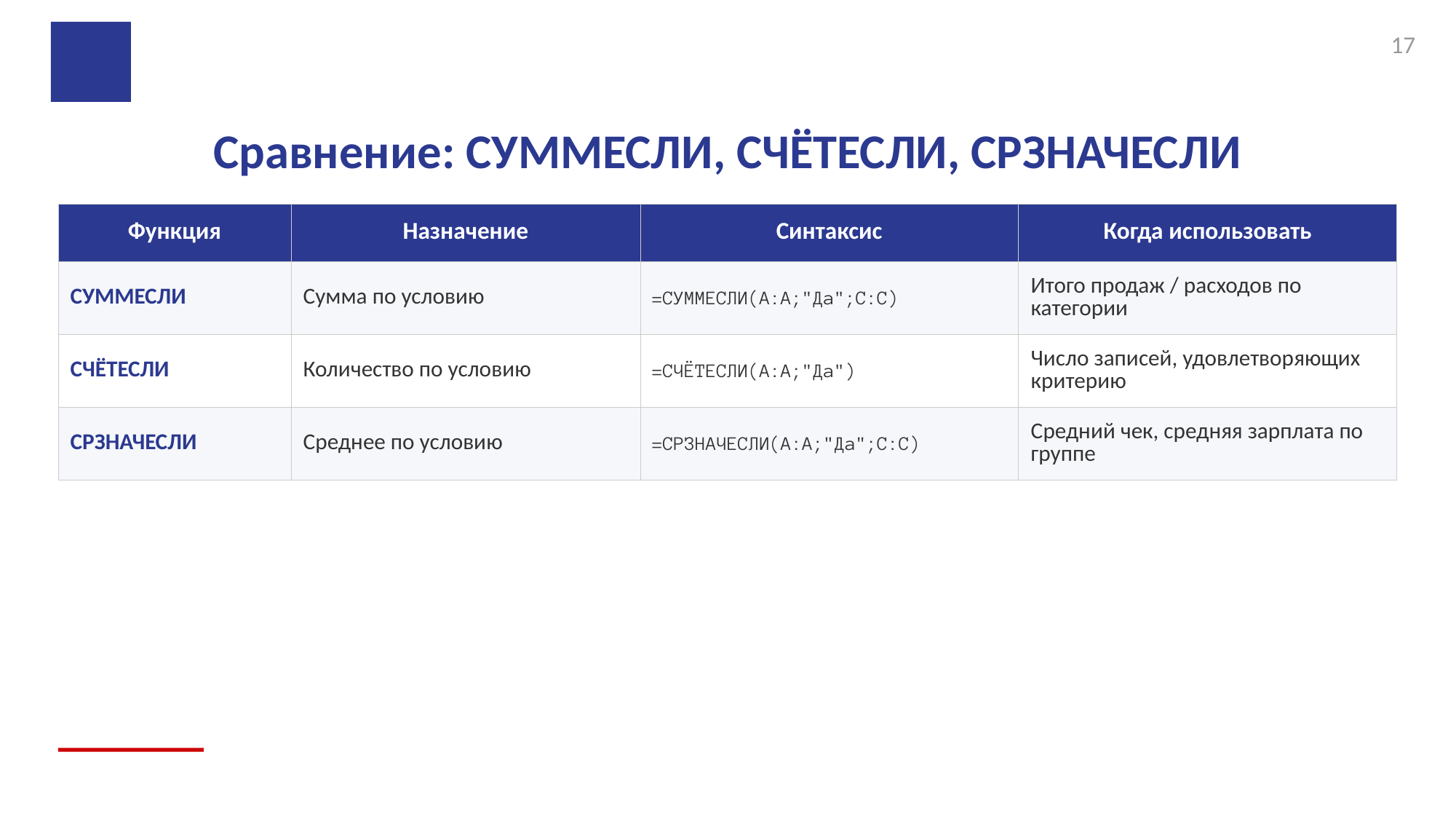

17

Сравнение: СУММЕСЛИ, СЧЁТЕСЛИ, СРЗНАЧЕСЛИ
| Функция | Назначение | Синтаксис | Когда использовать |
| --- | --- | --- | --- |
| СУММЕСЛИ | Сумма по условию | =СУММЕСЛИ(A:A;"Да";C:C) | Итого продаж / расходов по категории |
| СЧЁТЕСЛИ | Количество по условию | =СЧЁТЕСЛИ(A:A;"Да") | Число записей, удовлетворяющих критерию |
| СРЗНАЧЕСЛИ | Среднее по условию | =СРЗНАЧЕСЛИ(A:A;"Да";C:C) | Средний чек, средняя зарплата по группе |